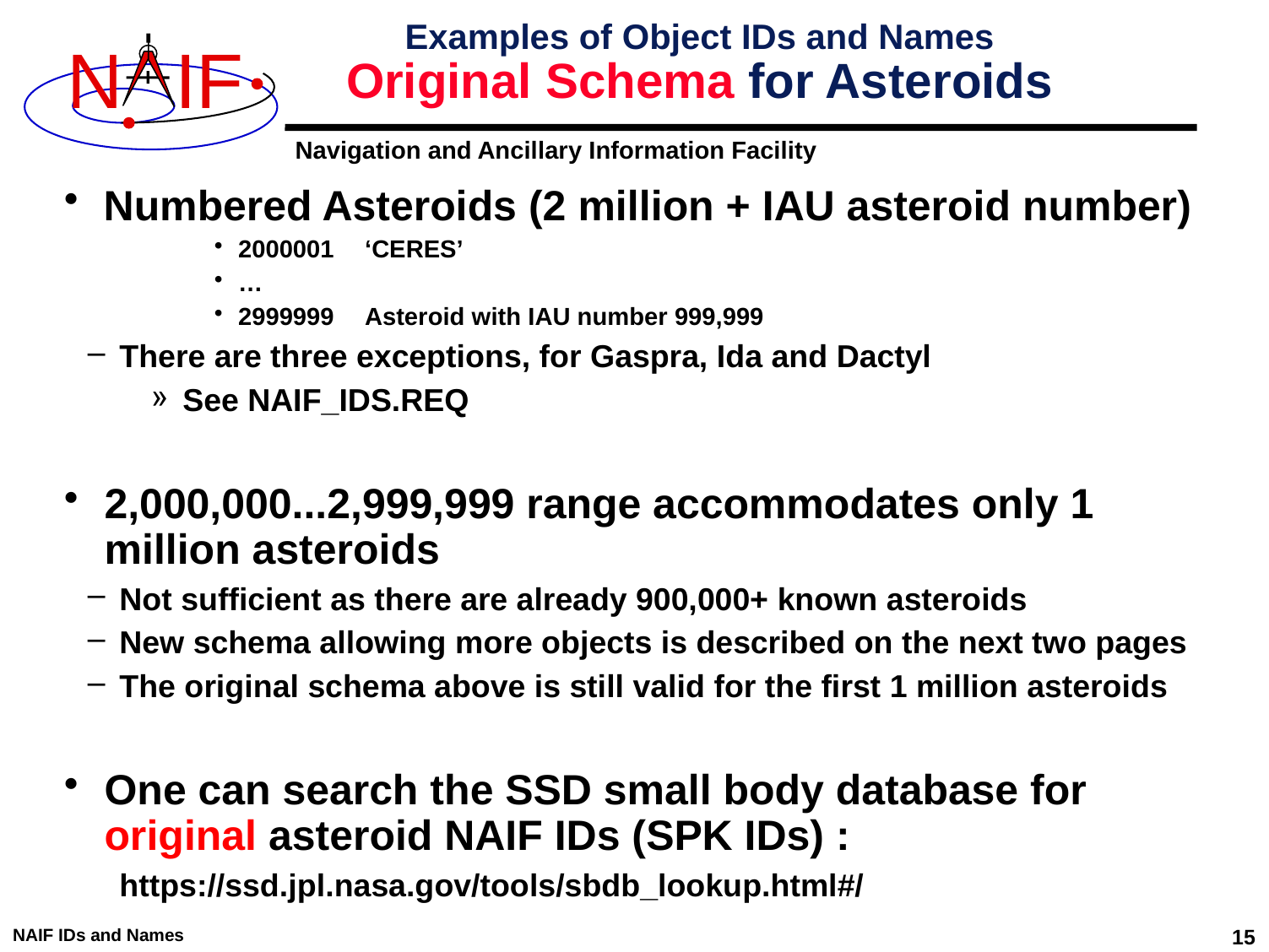

# Examples of Object IDs and Names Original Schema for Asteroids
Numbered Asteroids (2 million + IAU asteroid number)
2000001	‘CERES’
…
2999999	Asteroid with IAU number 999,999
There are three exceptions, for Gaspra, Ida and Dactyl
See NAIF_IDS.REQ

2,000,000...2,999,999 range accommodates only 1 million asteroids
Not sufficient as there are already 900,000+ known asteroids
New schema allowing more objects is described on the next two pages
The original schema above is still valid for the first 1 million asteroids

One can search the SSD small body database for original asteroid NAIF IDs (SPK IDs) :
https://ssd.jpl.nasa.gov/tools/sbdb_lookup.html#/
NAIF IDs and Names
15